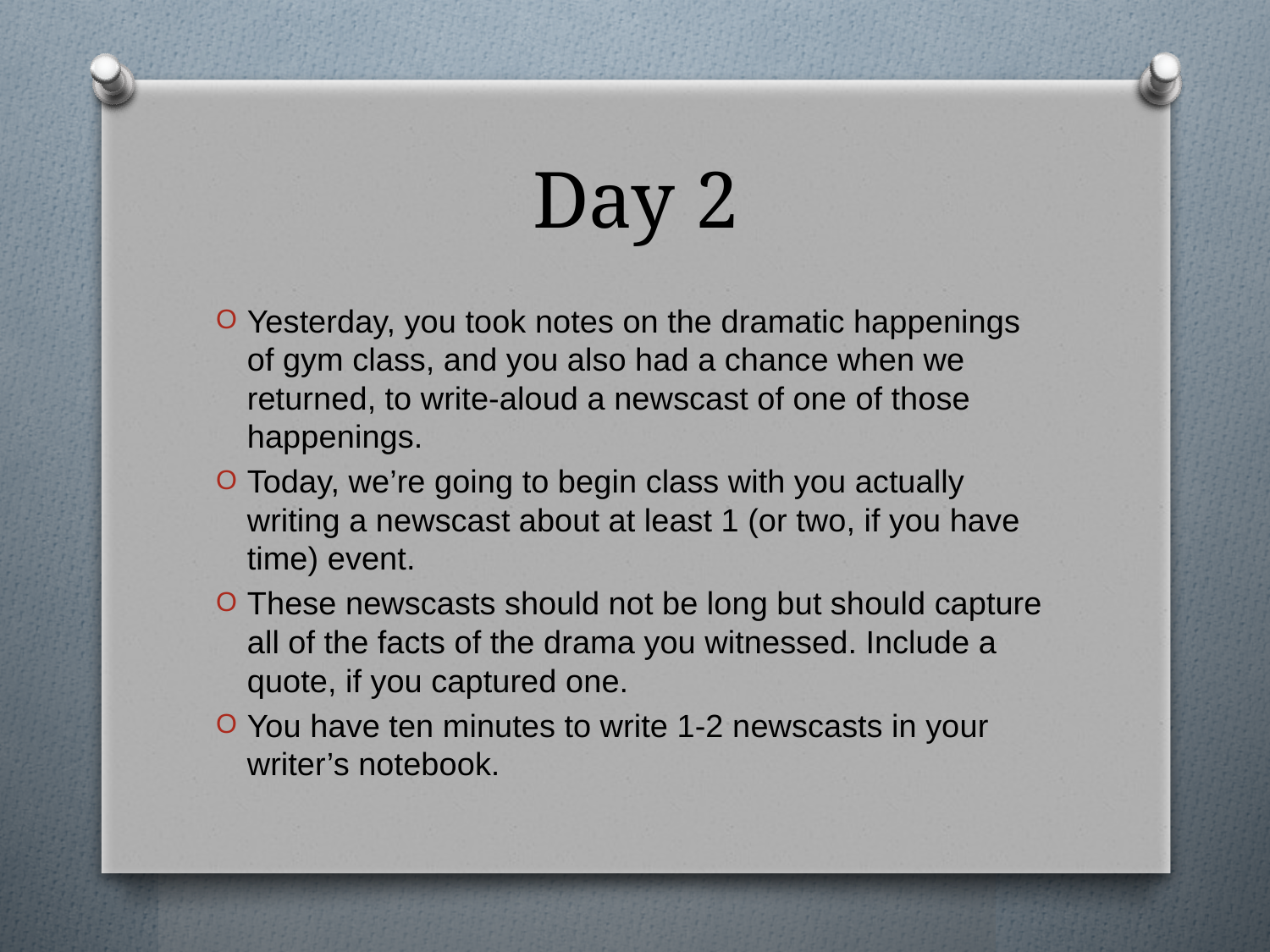

# Day 2
Yesterday, you took notes on the dramatic happenings of gym class, and you also had a chance when we returned, to write-aloud a newscast of one of those happenings.
Today, we’re going to begin class with you actually writing a newscast about at least 1 (or two, if you have time) event.
These newscasts should not be long but should capture all of the facts of the drama you witnessed. Include a quote, if you captured one.
You have ten minutes to write 1-2 newscasts in your writer’s notebook.